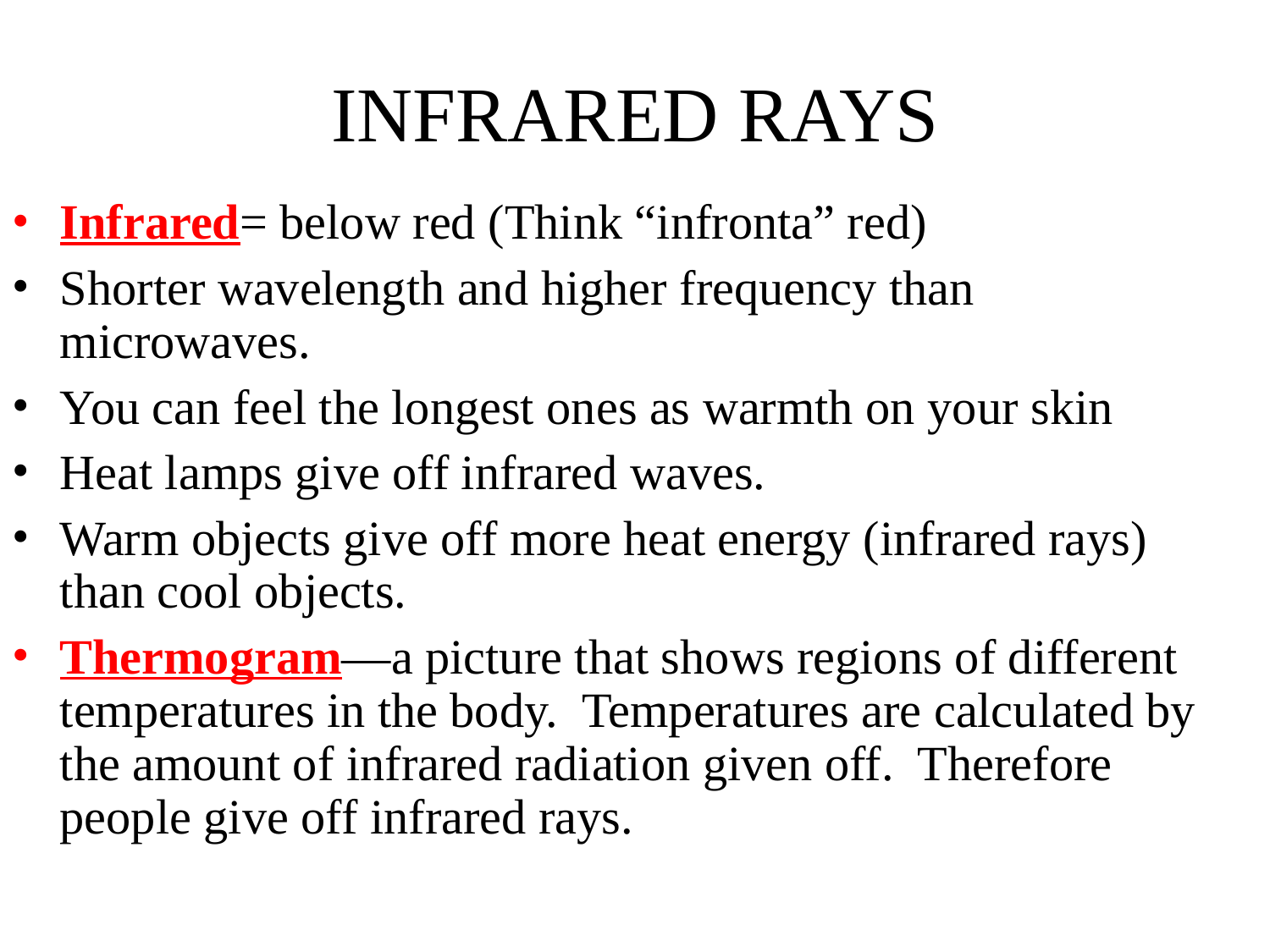

# INFRARED RAYS
Infrared= below red (Think “infronta” red)
Shorter wavelength and higher frequency than microwaves.
You can feel the longest ones as warmth on your skin
Heat lamps give off infrared waves.
Warm objects give off more heat energy (infrared rays) than cool objects.
Thermogram—a picture that shows regions of different temperatures in the body.  Temperatures are calculated by the amount of infrared radiation given off.  Therefore people give off infrared rays.